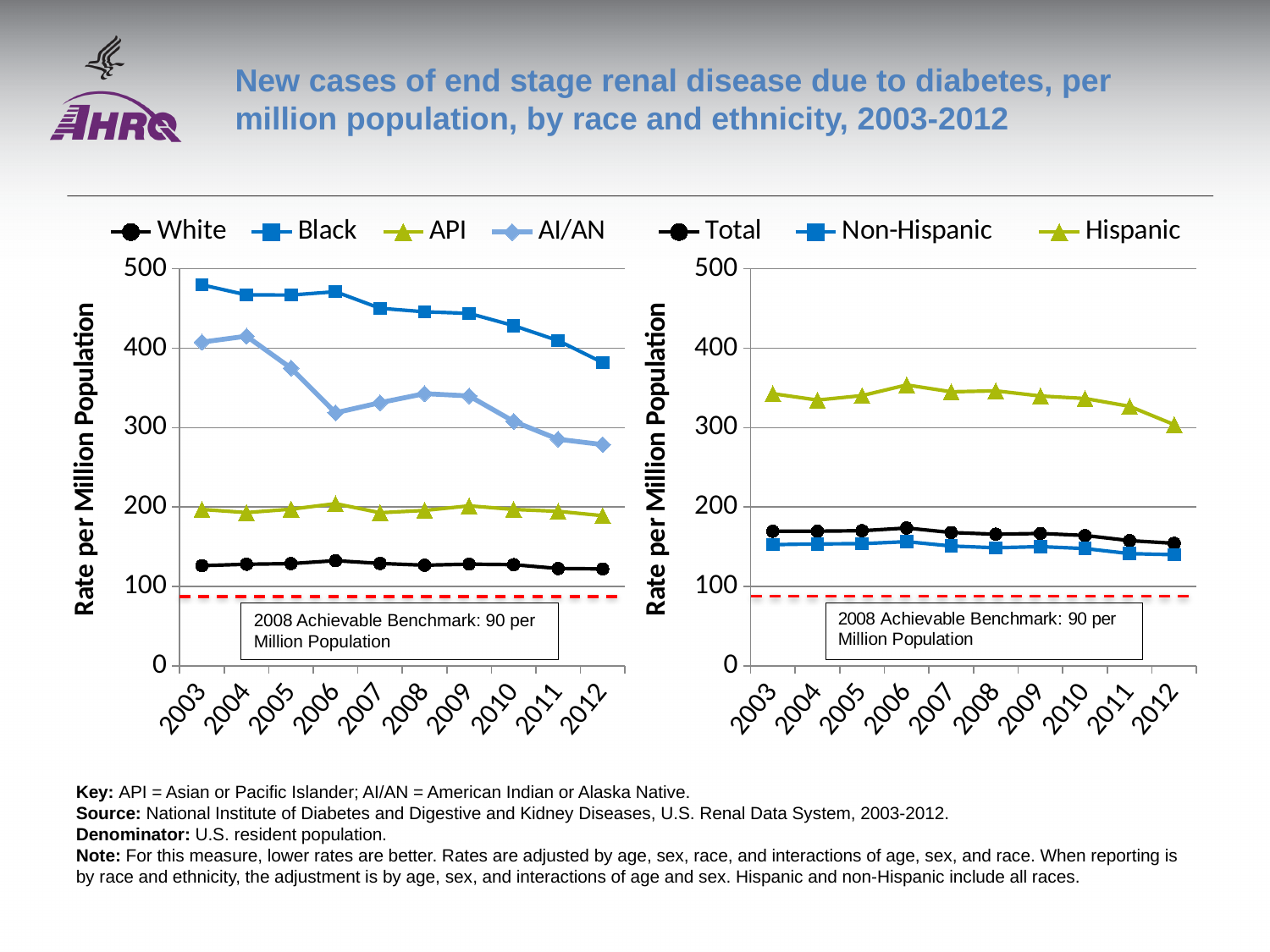

# New cases of end stage renal disease due to diabetes, per million population, by race and ethnicity, 2003-2012

### Chart

| Category | White | Black | API | AI/AN |
|---|---|---|---|---|
| 2003 | 126.2 | 479.7 | 197.0 | 407.6 |
| 2004 | 128.0 | 467.1 | 193.0 | 415.1 |
| 2005 | 128.8 | 466.9 | 197.3 | 374.9 |
| 2006 | 132.5 | 471.1 | 204.3 | 318.7 |
| 2007 | 129.0 | 450.2 | 192.8 | 331.4 |
| 2008 | 126.8 | 445.8 | 195.7 | 342.8 |
| 2009 | 128.1 | 443.8 | 201.5 | 339.9 |
| 2010 | 127.5 | 428.4 | 197.0 | 307.9 |
| 2011 | 122.6 | 409.5 | 194.6 | 285.4 |
| 2012 | 122.1 | 381.9 | 189.1 | 278.6 |

### Chart

| Category | Total | Non-Hispanic   | Hispanic |
|---|---|---|---|
| 2003 | 169.5 | 152.6 | 342.7 |
| 2004 | 169.6 | 153.6 | 334.7 |
| 2005 | 170.2 | 153.9 | 340.3 |
| 2006 | 173.6 | 156.4 | 353.7 |
| 2007 | 167.9 | 150.9 | 345.1 |
| 2008 | 165.8 | 148.7 | 346.3 |
| 2009 | 166.7 | 150.2 | 339.8 |
| 2010 | 164.2 | 147.7 | 336.7 |
| 2011 | 157.7 | 141.4 | 326.8 |
| 2012 | 154.3 | 140.0 | 303.8 |
2008 Achievable Benchmark: 90 per Million Population
Key: API = Asian or Pacific Islander; AI/AN = American Indian or Alaska Native.
Source: National Institute of Diabetes and Digestive and Kidney Diseases, U.S. Renal Data System, 2003-2012.
Denominator: U.S. resident population.
Note: For this measure, lower rates are better. Rates are adjusted by age, sex, race, and interactions of age, sex, and race. When reporting is by race and ethnicity, the adjustment is by age, sex, and interactions of age and sex. Hispanic and non-Hispanic include all races.